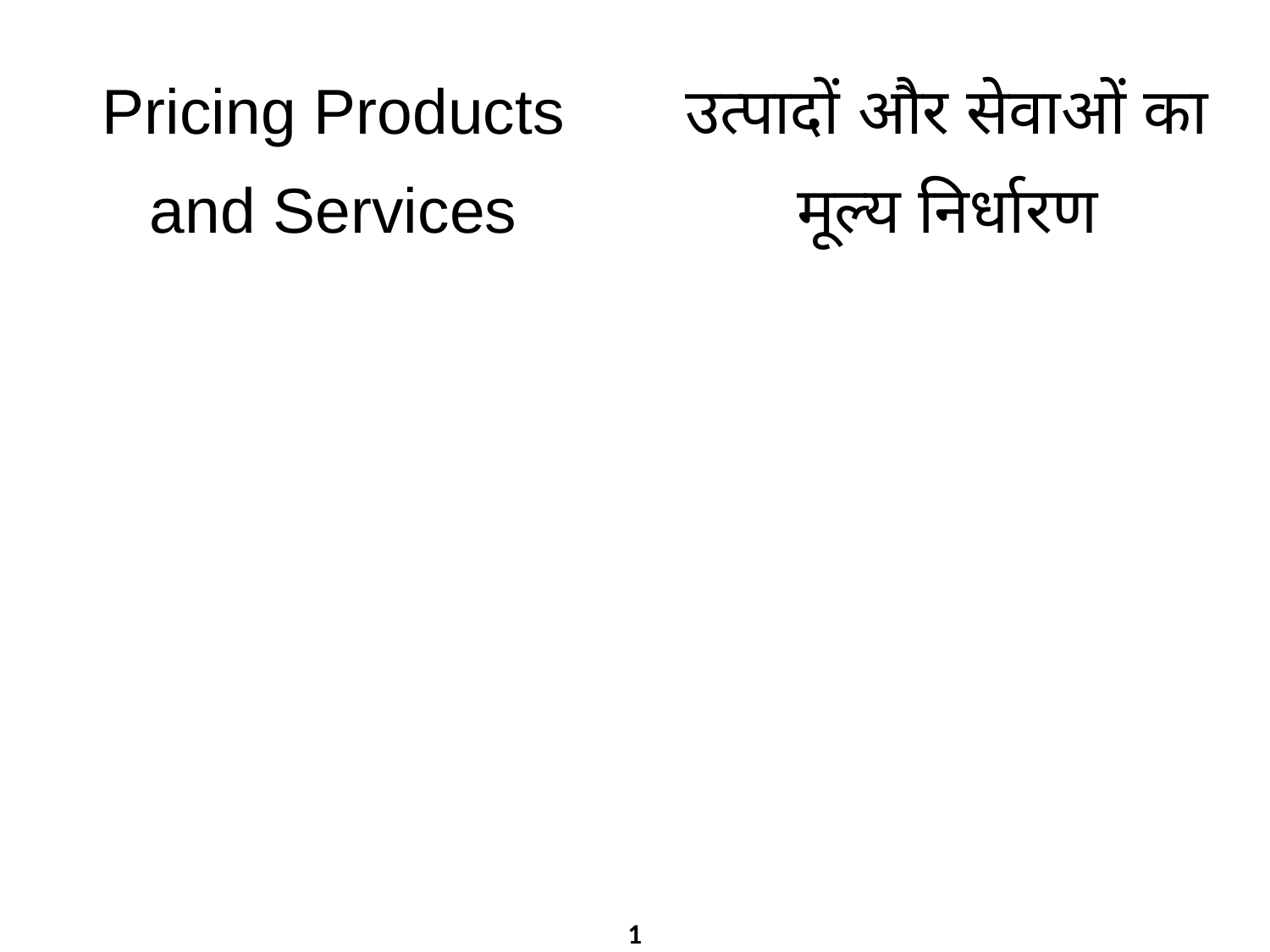

Pricing Products and Services

उत्पादों और सेवाओं का मूल्य निर्धारण
1